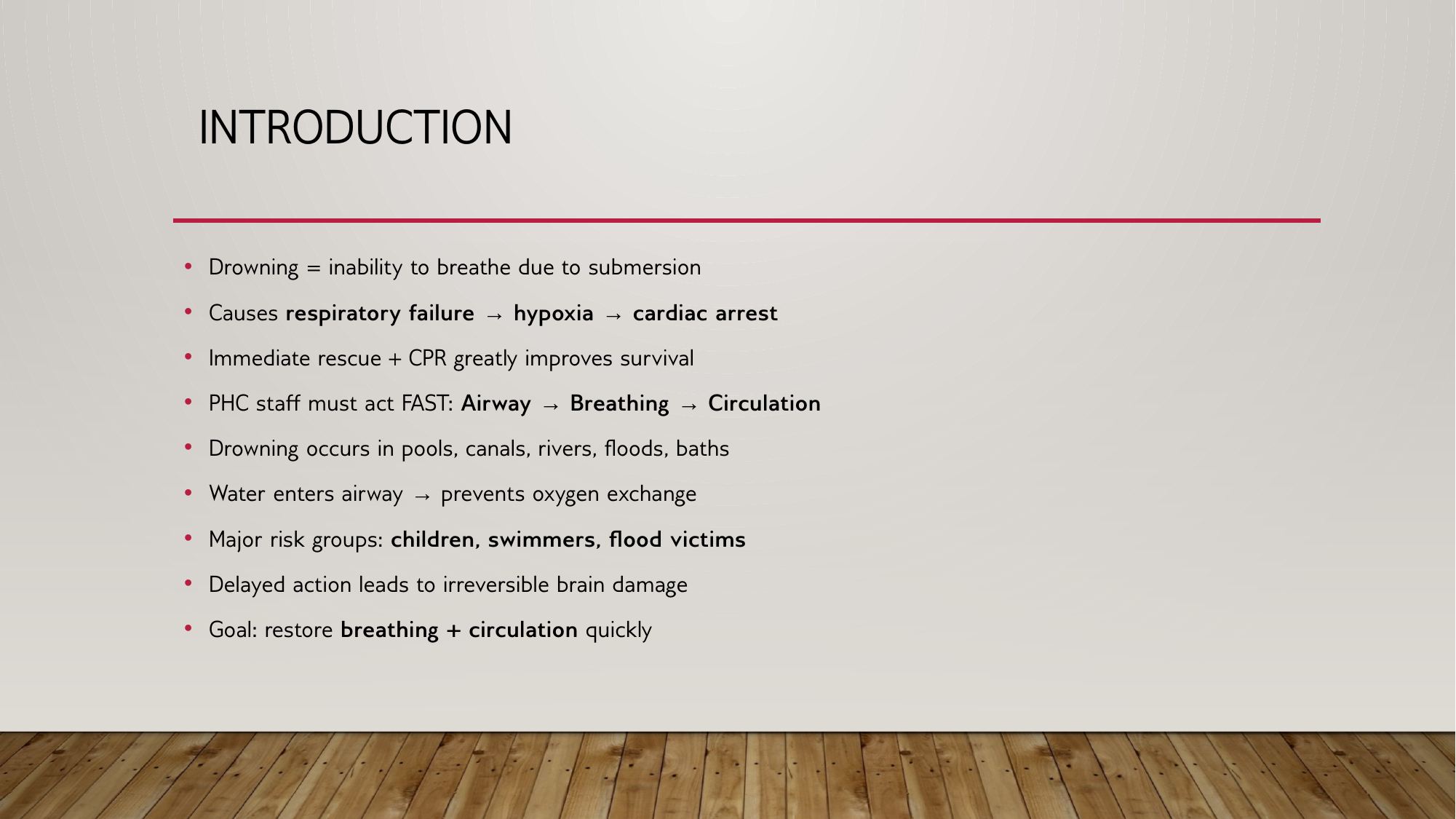

# Introduction
Drowning = inability to breathe due to submersion
Causes respiratory failure → hypoxia → cardiac arrest
Immediate rescue + CPR greatly improves survival
PHC staff must act FAST: Airway → Breathing → Circulation
Drowning occurs in pools, canals, rivers, floods, baths
Water enters airway → prevents oxygen exchange
Major risk groups: children, swimmers, flood victims
Delayed action leads to irreversible brain damage
Goal: restore breathing + circulation quickly